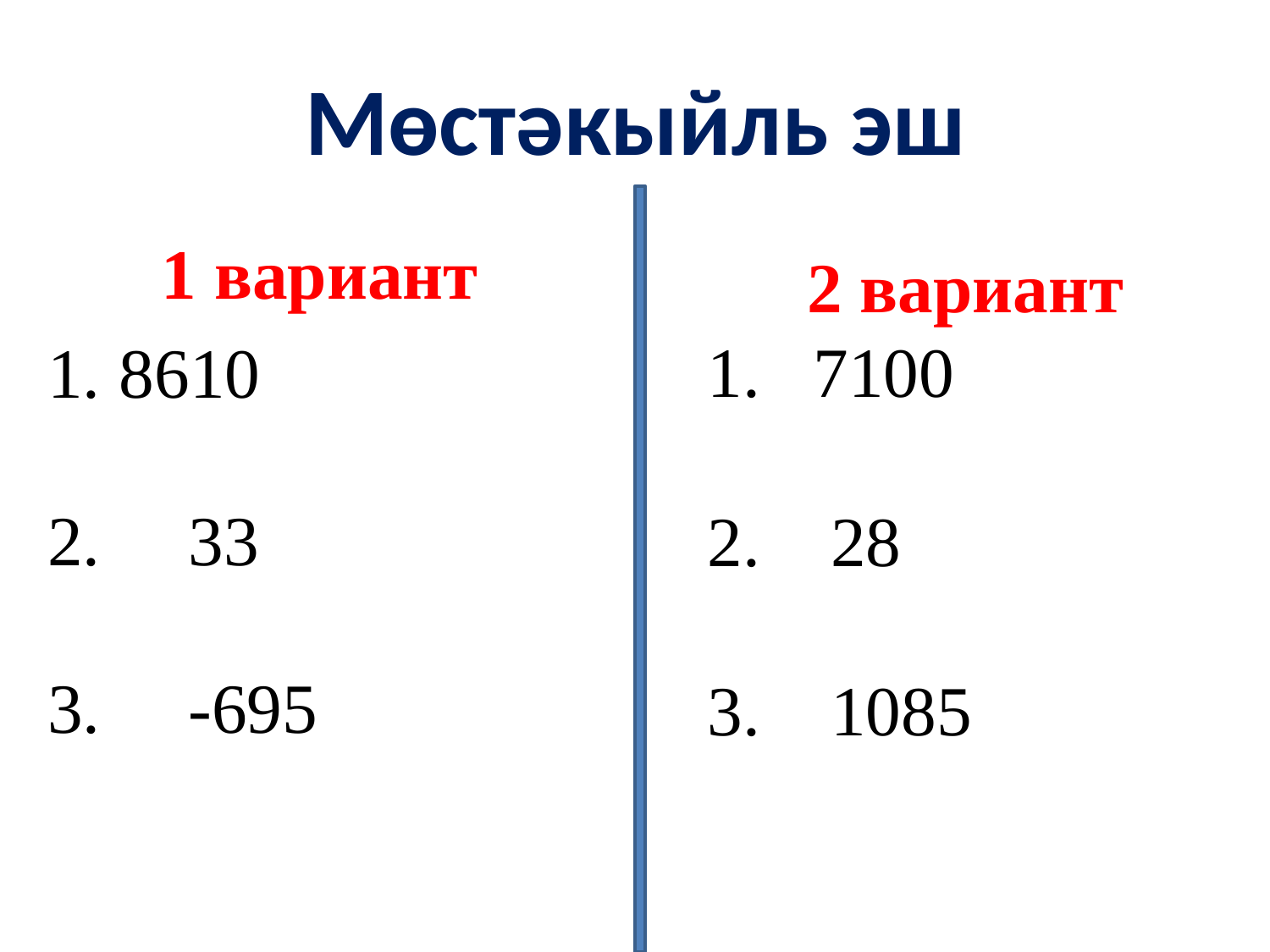

# Мөстәкыйль эш

1 вариант
8610

2.     33

3.     -695

2 вариант
1.   7100

2.    28

3.    1085